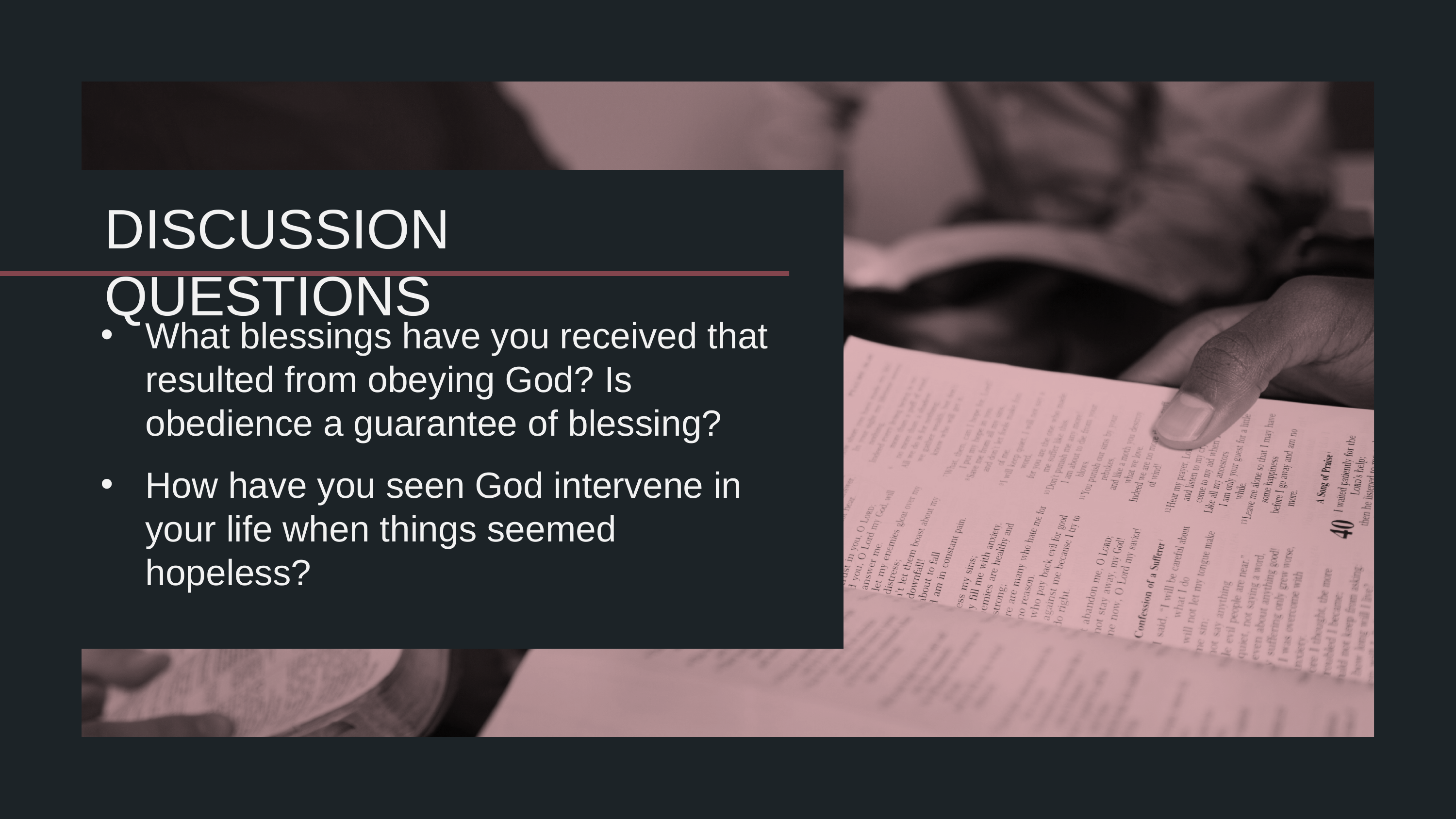

What blessings have you received that resulted from obeying God? Is obedience a guarantee of blessing?
How have you seen God intervene in your life when things seemed hopeless?